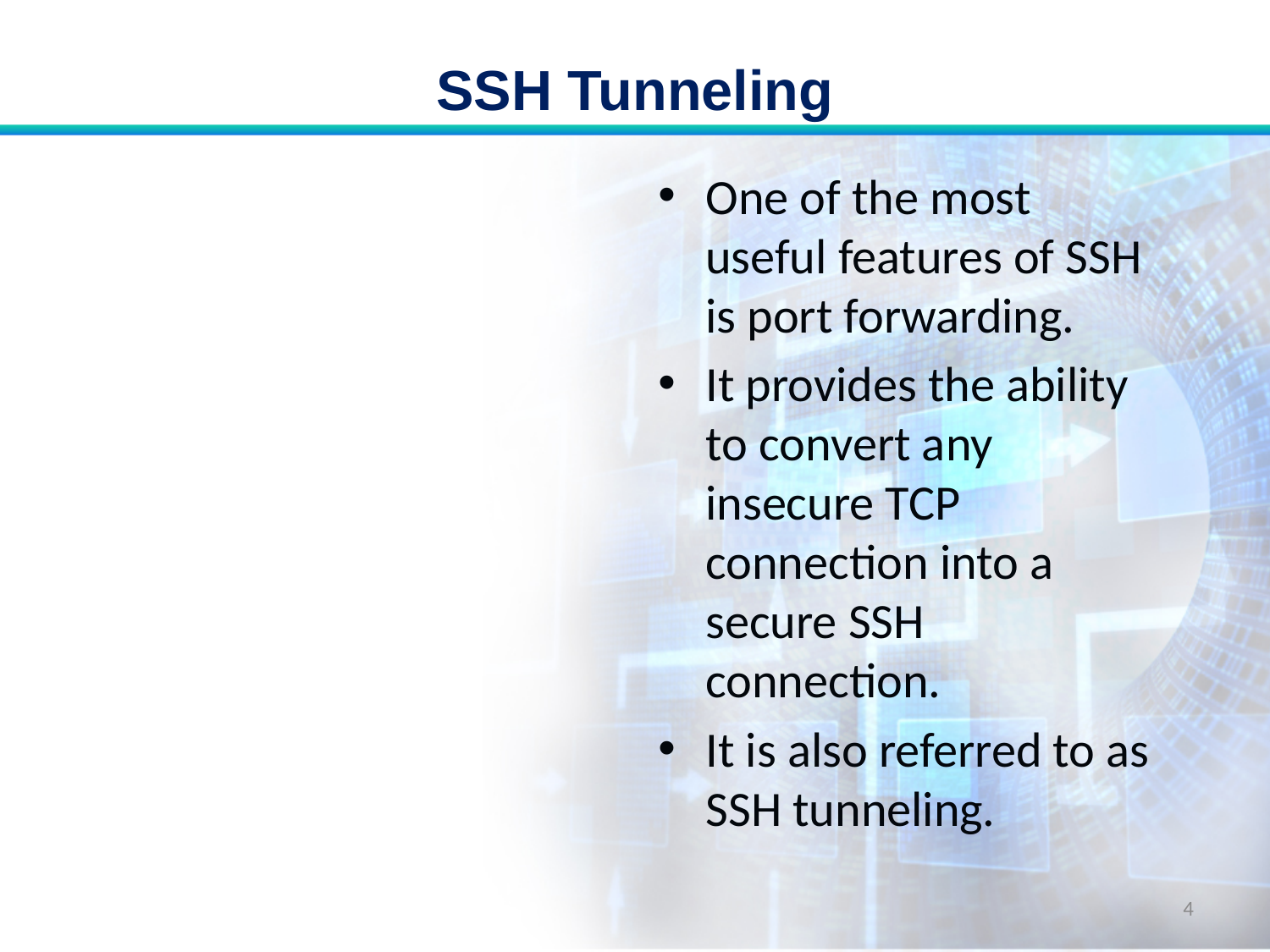

# SSH Tunneling
One of the most useful features of SSH is port forwarding.
It provides the ability to convert any insecure TCP connection into a secure SSH connection.
It is also referred to as SSH tunneling.
4